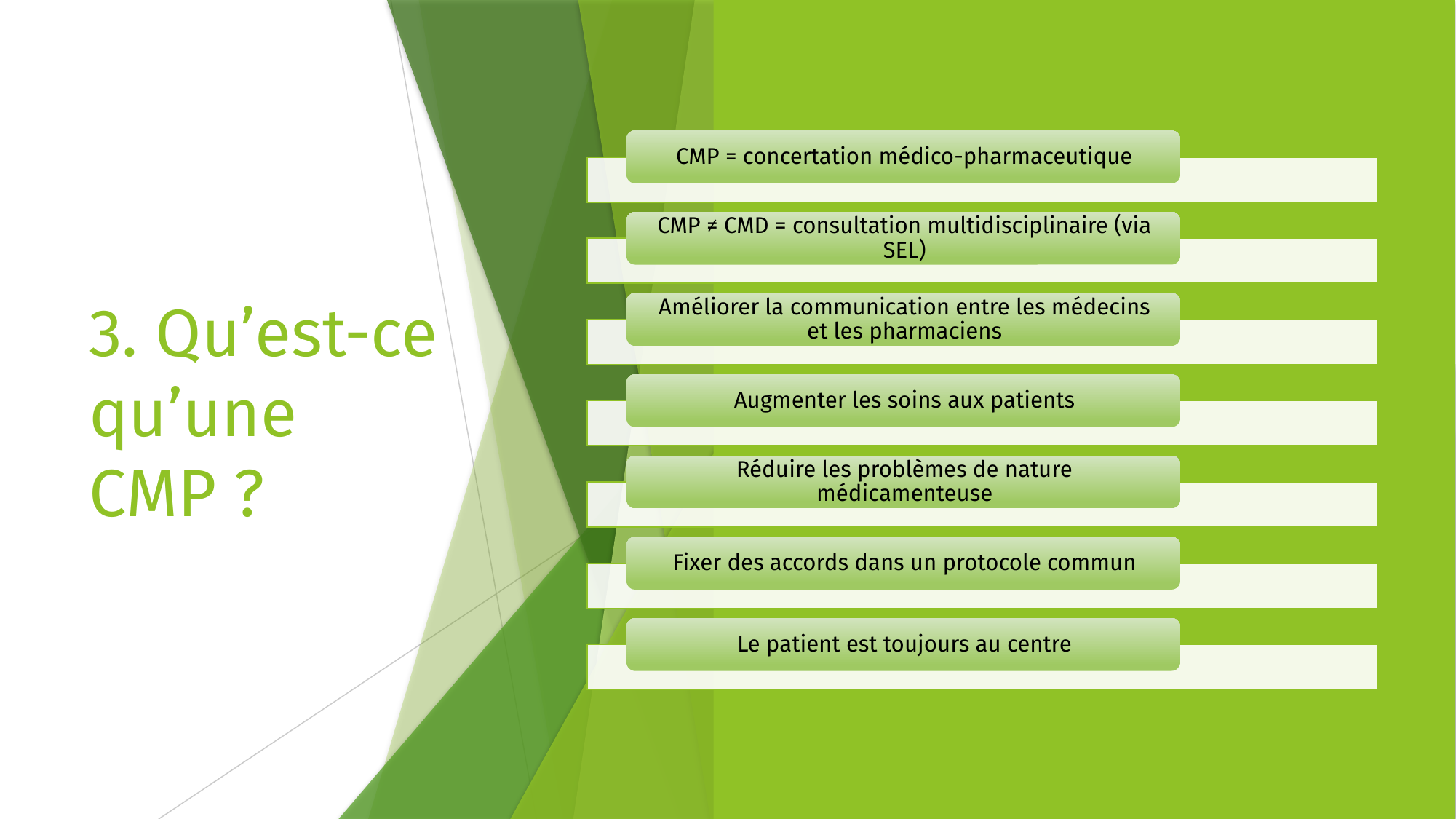

CMP = concertation médico-pharmaceutique
CMP ≠ CMD = consultation multidisciplinaire (via SEL)
Améliorer la communication entre les médecins et les pharmaciens
Augmenter les soins aux patients
Réduire les problèmes de nature médicamenteuse
Fixer des accords dans un protocole commun
Le patient est toujours au centre
# 3. Qu’est-ce qu’une CMP ?